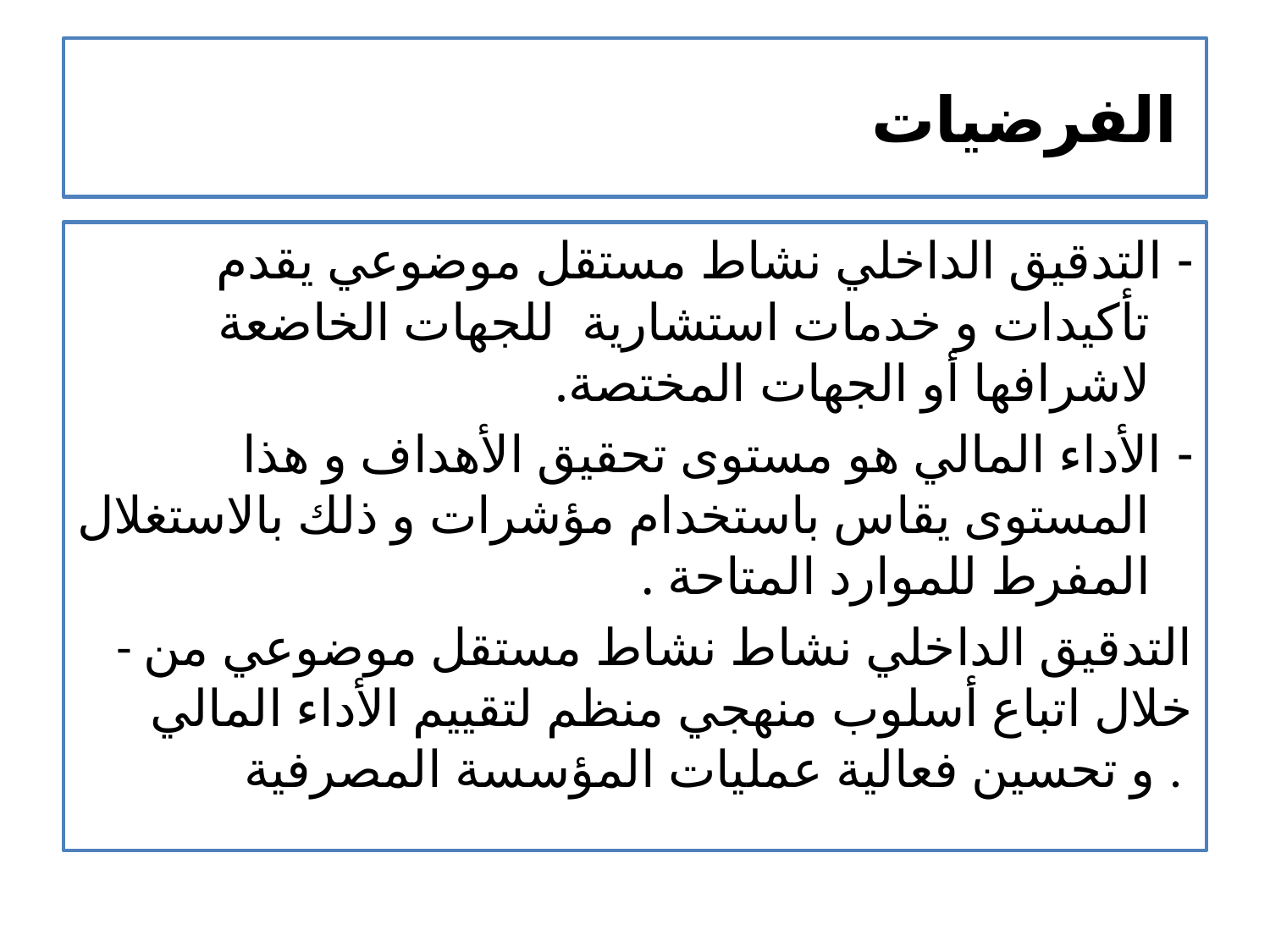

# الفرضيات
- التدقيق الداخلي نشاط مستقل موضوعي يقدم تأكيدات و خدمات استشارية  للجهات الخاضعة لاشرافها أو الجهات المختصة.
- الأداء المالي هو مستوى تحقيق الأهداف و هذا المستوى يقاس باستخدام مؤشرات و ذلك بالاستغلال المفرط للموارد المتاحة .
- التدقيق الداخلي نشاط نشاط مستقل موضوعي من خلال اتباع أسلوب منهجي منظم لتقييم الأداء المالي و تحسين فعالية عمليات المؤسسة المصرفية .